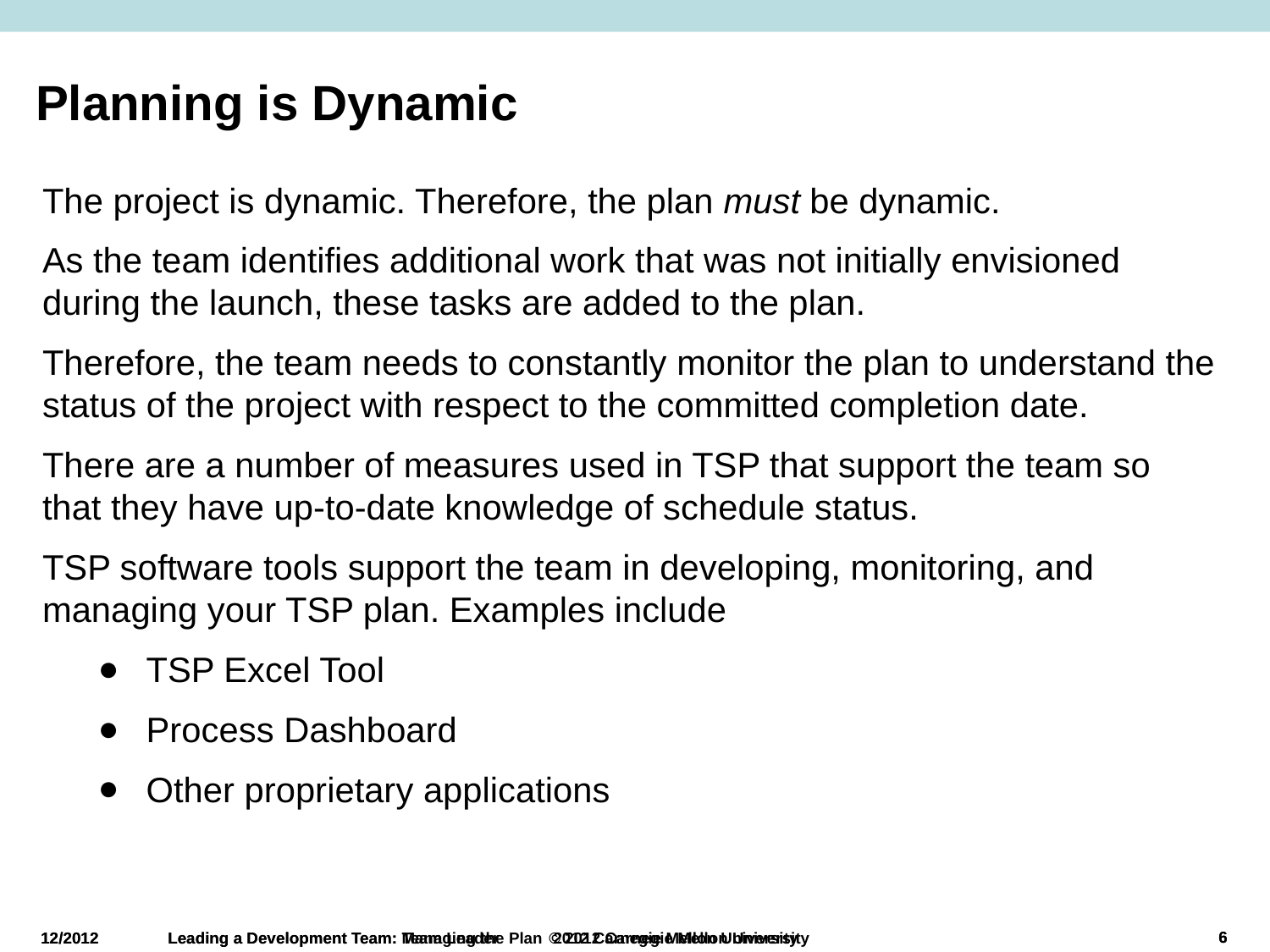

# Planning is Dynamic
The project is dynamic. Therefore, the plan must be dynamic.
As the team identifies additional work that was not initially envisioned during the launch, these tasks are added to the plan.
Therefore, the team needs to constantly monitor the plan to understand the status of the project with respect to the committed completion date.
There are a number of measures used in TSP that support the team so that they have up-to-date knowledge of schedule status.
TSP software tools support the team in developing, monitoring, and managing your TSP plan. Examples include
TSP Excel Tool
Process Dashboard
Other proprietary applications